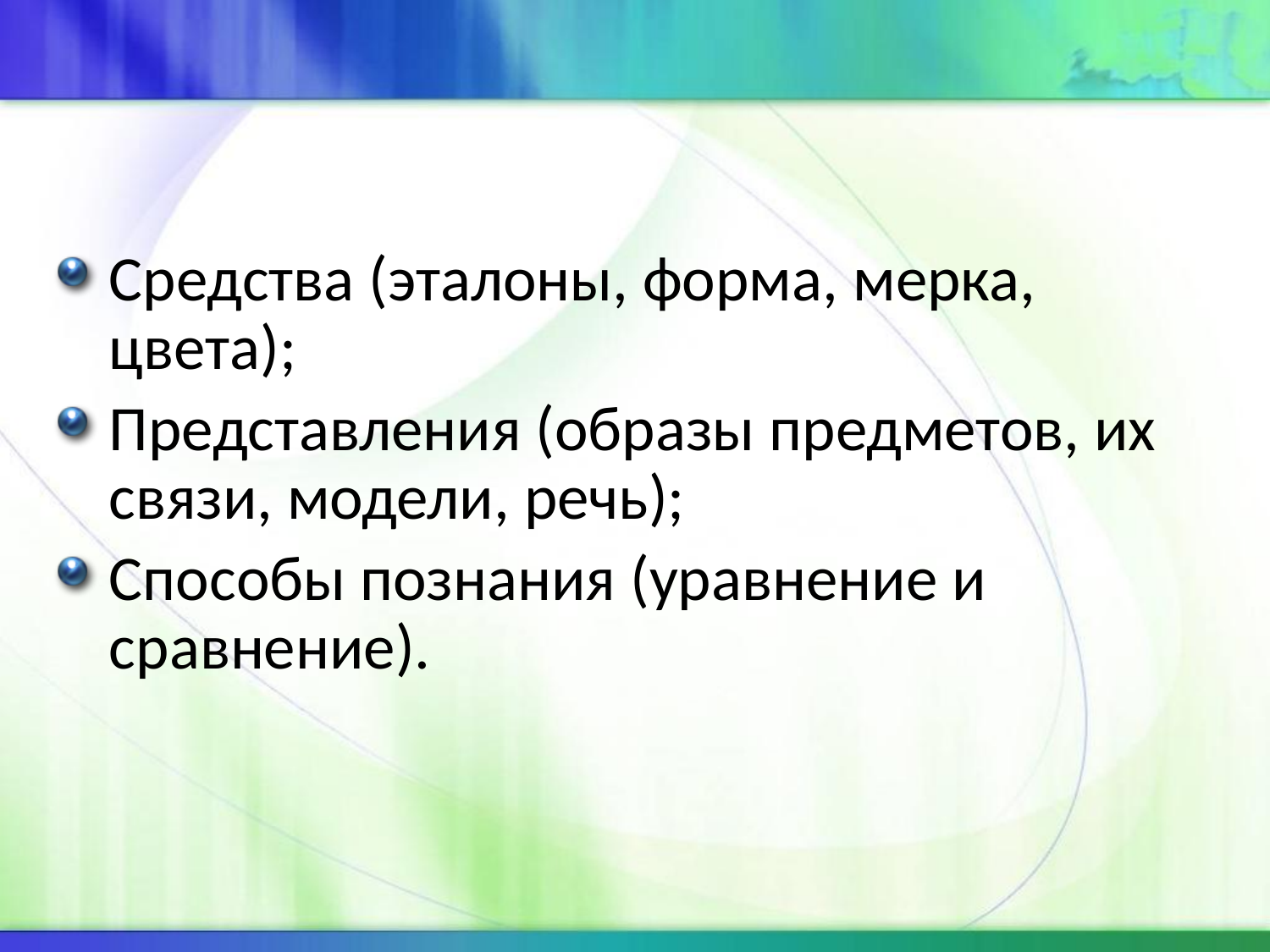

#
Средства (эталоны, форма, мерка, цвета);
Представления (образы предметов, их связи, модели, речь);
Способы познания (уравнение и сравнение).